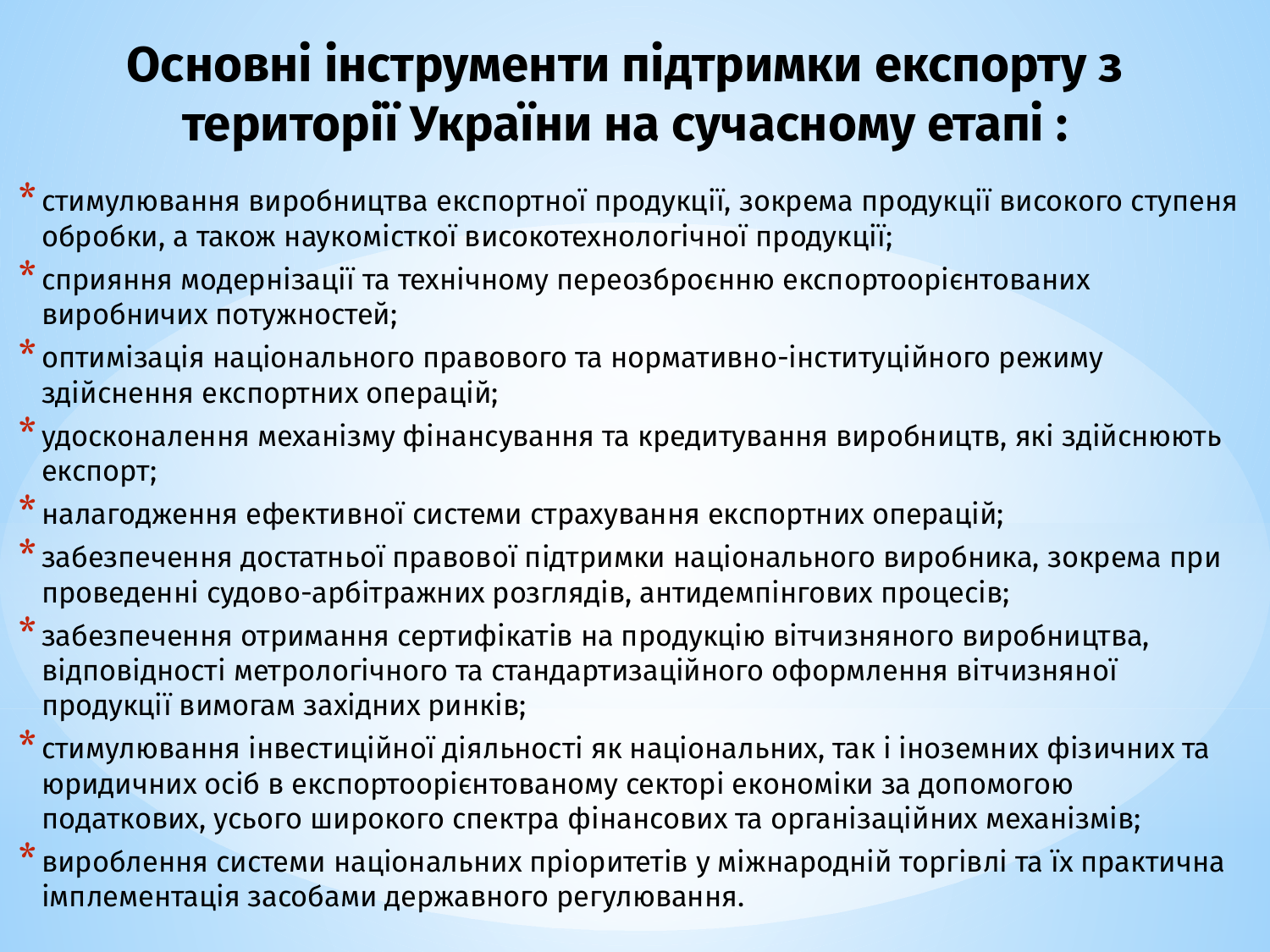

# Основні інструменти підтримки експорту з території України на сучасному етапі :
стимулювання виробництва експортної продукції, зокрема продукції високого ступеня обробки, а також наукомісткої високотехнологічної продукції;
сприяння модернізації та технічному переозброєнню експортоорієнтованих виробничих потужностей;
оптимізація національного правового та нормативно-інсти­туційного режиму здійснення експортних операцій;
удосконалення механізму фінансування та кредитування виробництв, які здійснюють експорт;
налагодження ефективної системи страхування експортних операцій;
забезпечення достатньої правової підтримки національного виробника, зокрема при проведенні судово-арбітражних розглядів, антидемпінгових процесів;
забезпечення отримання сертифікатів на продукцію вітчизняного виробництва, відповідності метрологічного та стандартизацій­ного оформлення вітчизняної продукції вимогам західних ринків;
стимулювання інвестиційної діяльності як національних, так і іноземних фізичних та юридичних осіб в експортоорієнтованому секторі економіки за допомогою податкових, усього широкого спектра фінансових та організаційних механізмів;
вироблення системи національних пріоритетів у міжнародній торгівлі та їх практична імплементація засобами державного регулювання.